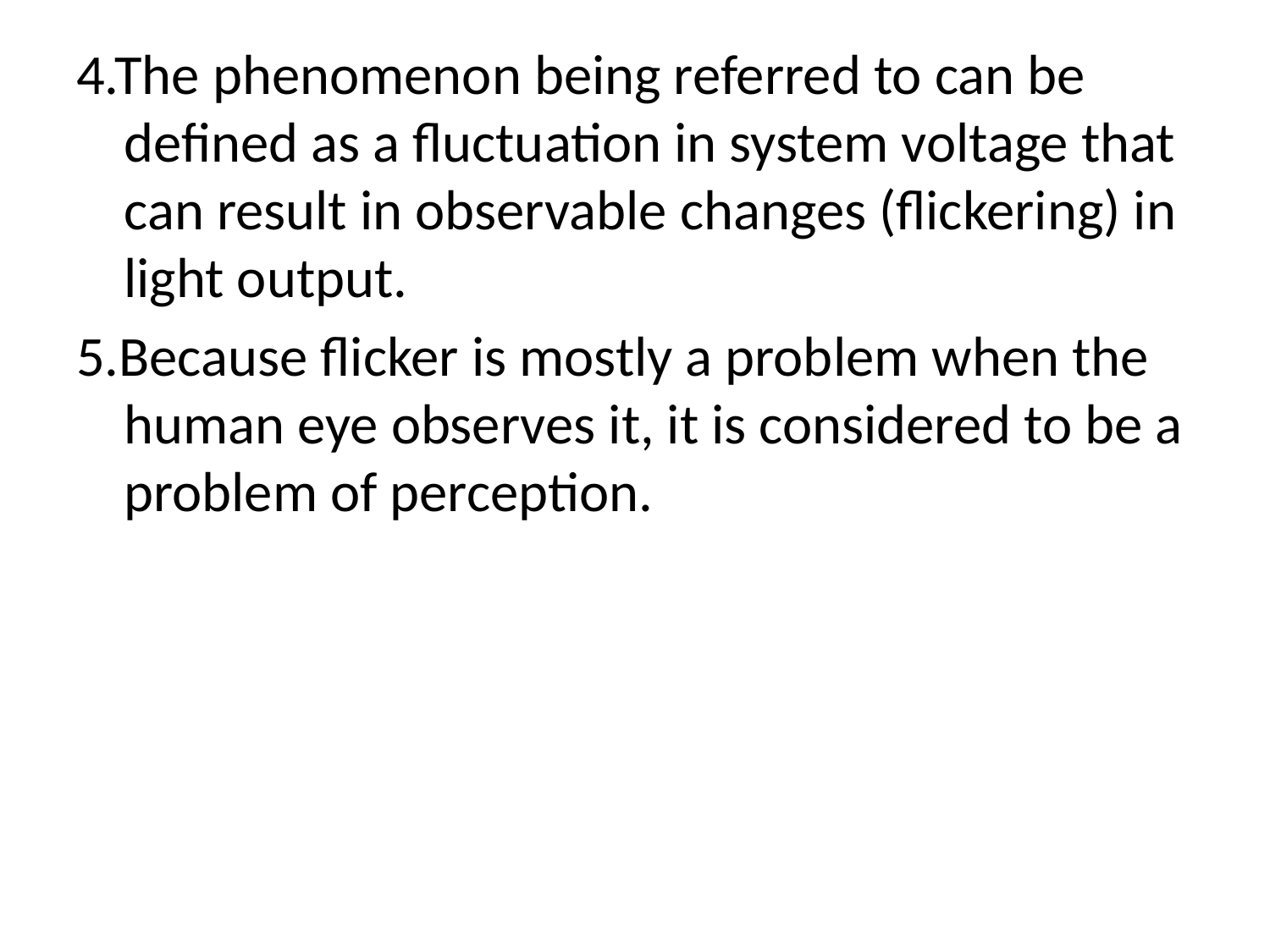

4.The phenomenon being referred to can be defined as a fluctuation in system voltage that can result in observable changes (flickering) in light output.
5.Because flicker is mostly a problem when the human eye observes it, it is considered to be a problem of perception.